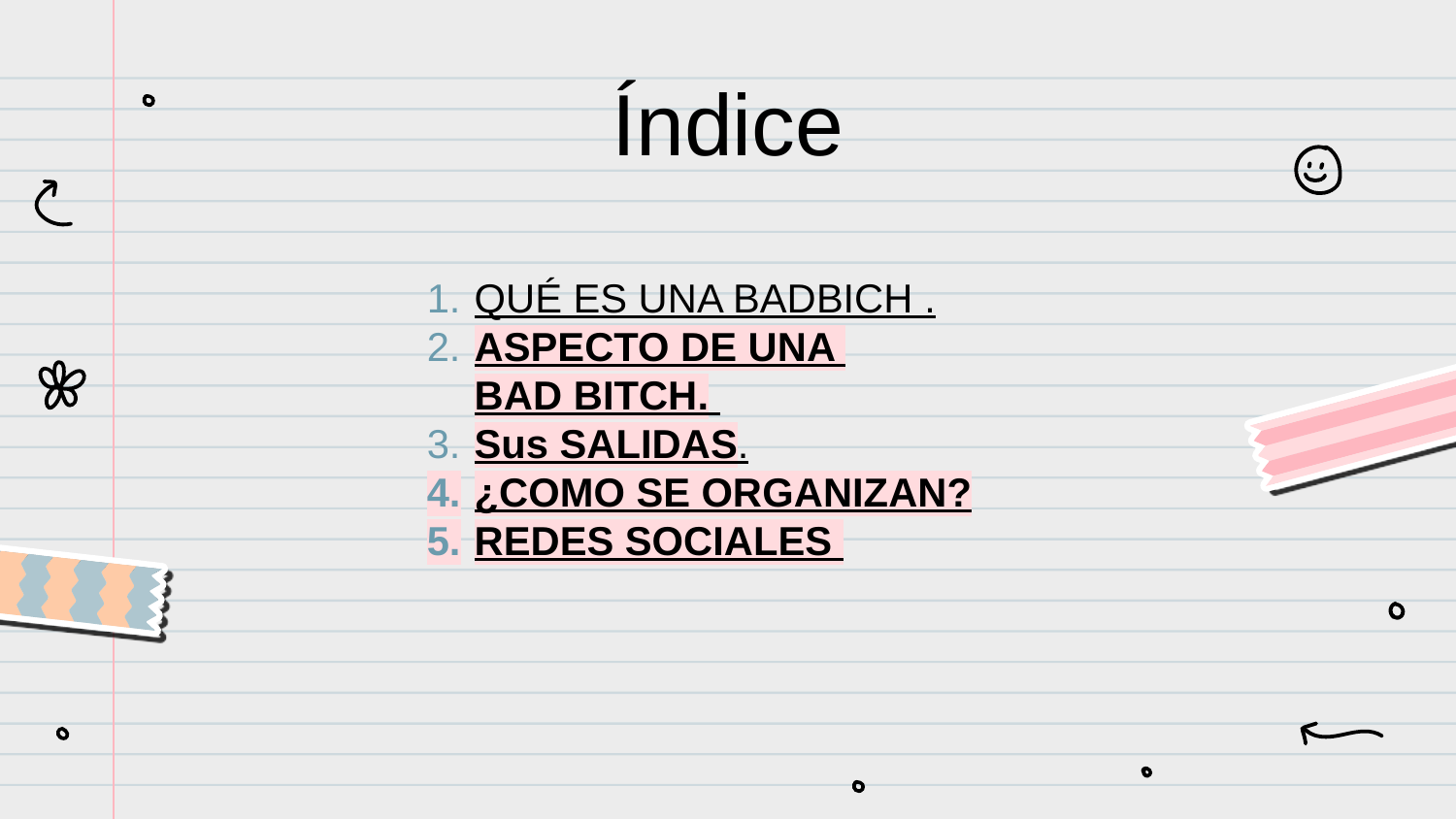

# Índice
QUÉ ES UNA BADBICH .
ASPECTO DE UNA BAD BITCH.
Sus SALIDAS.
¿COMO SE ORGANIZAN?
REDES SOCIALES